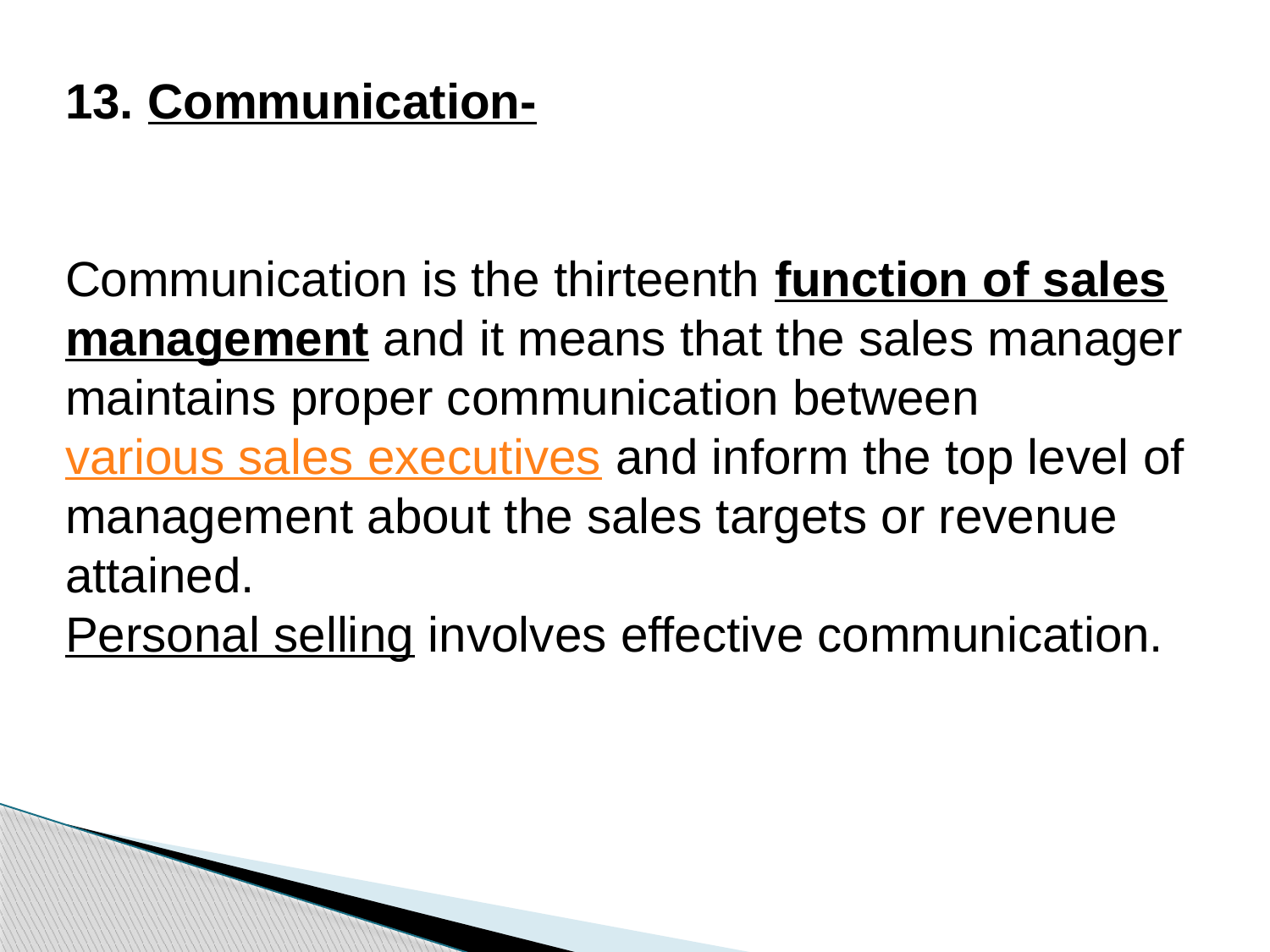

13. Communication-

Communication is the thirteenth function of sales management and it means that the sales manager maintains proper communication between various sales executives and inform the top level of management about the sales targets or revenue attained.
Personal selling involves effective communication.